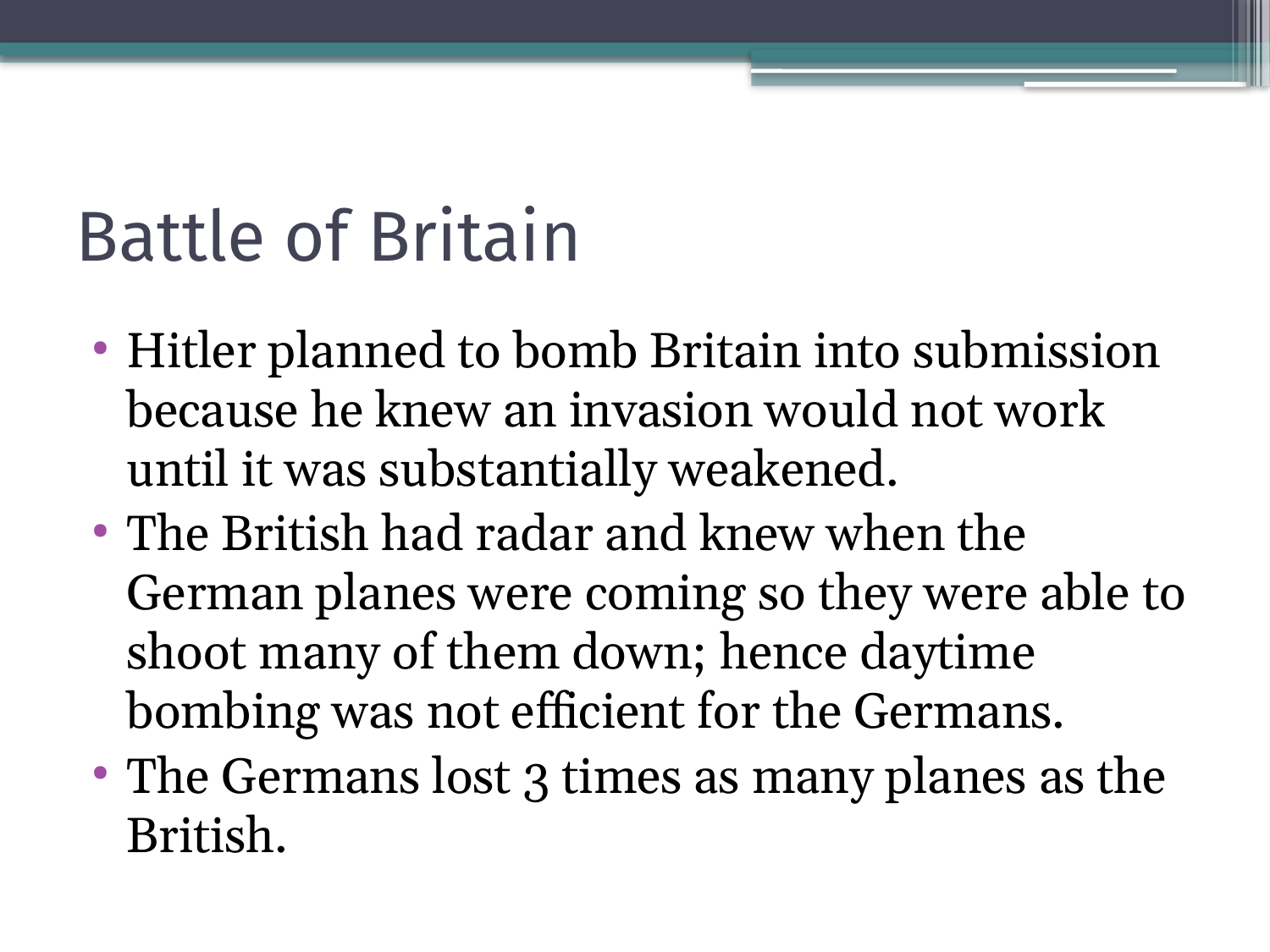

# Battle of Britain
Hitler planned to bomb Britain into submission because he knew an invasion would not work until it was substantially weakened.
The British had radar and knew when the German planes were coming so they were able to shoot many of them down; hence daytime bombing was not efficient for the Germans.
The Germans lost 3 times as many planes as the British.